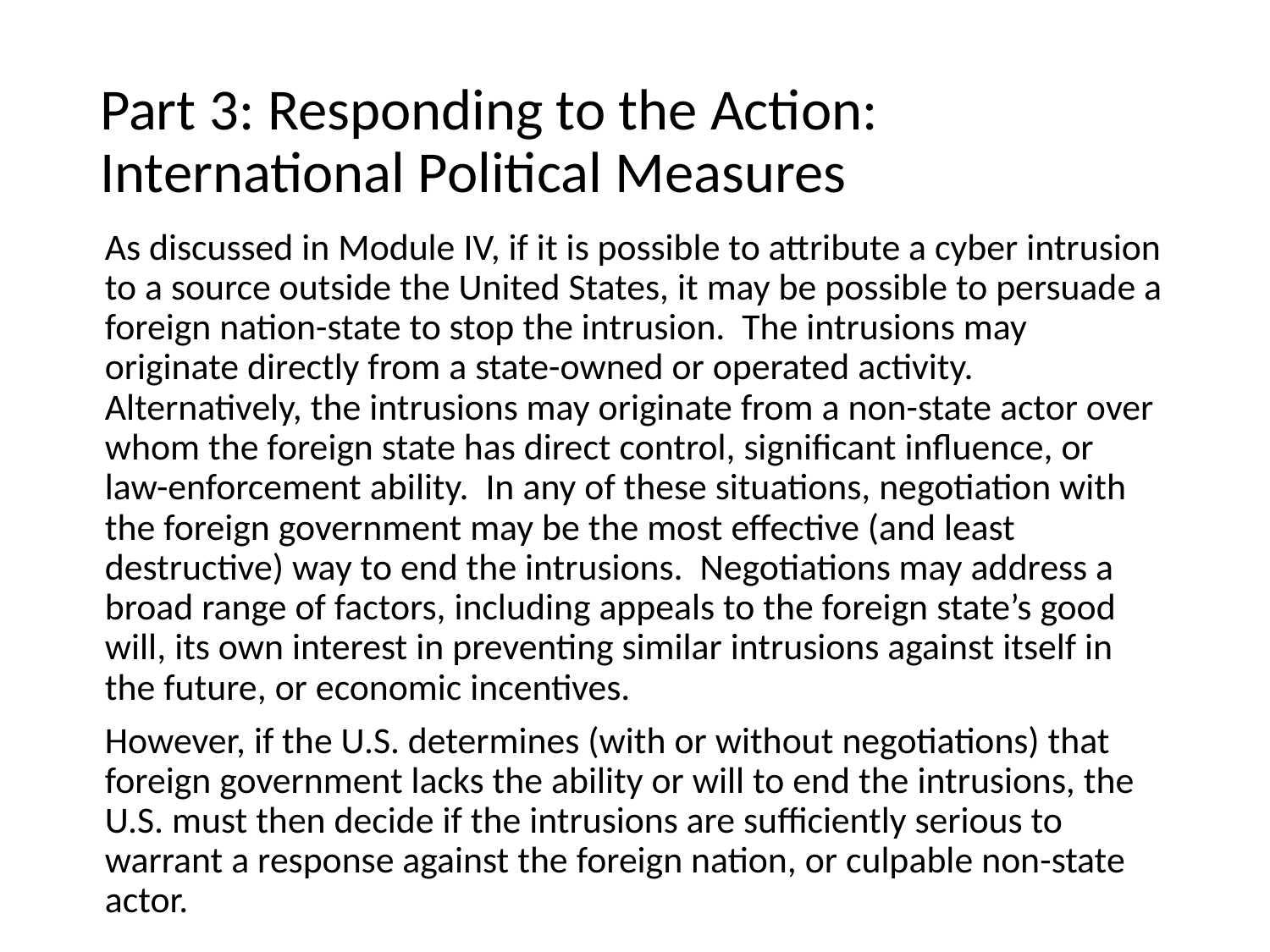

# Part 3: Responding to the Action: International Political Measures
As discussed in Module IV, if it is possible to attribute a cyber intrusion to a source outside the United States, it may be possible to persuade a foreign nation-state to stop the intrusion.  The intrusions may originate directly from a state-owned or operated activity.  Alternatively, the intrusions may originate from a non-state actor over whom the foreign state has direct control, significant influence, or law-enforcement ability.  In any of these situations, negotiation with the foreign government may be the most effective (and least destructive) way to end the intrusions.  Negotiations may address a broad range of factors, including appeals to the foreign state’s good will, its own interest in preventing similar intrusions against itself in the future, or economic incentives.
However, if the U.S. determines (with or without negotiations) that foreign government lacks the ability or will to end the intrusions, the U.S. must then decide if the intrusions are sufficiently serious to warrant a response against the foreign nation, or culpable non-state actor.